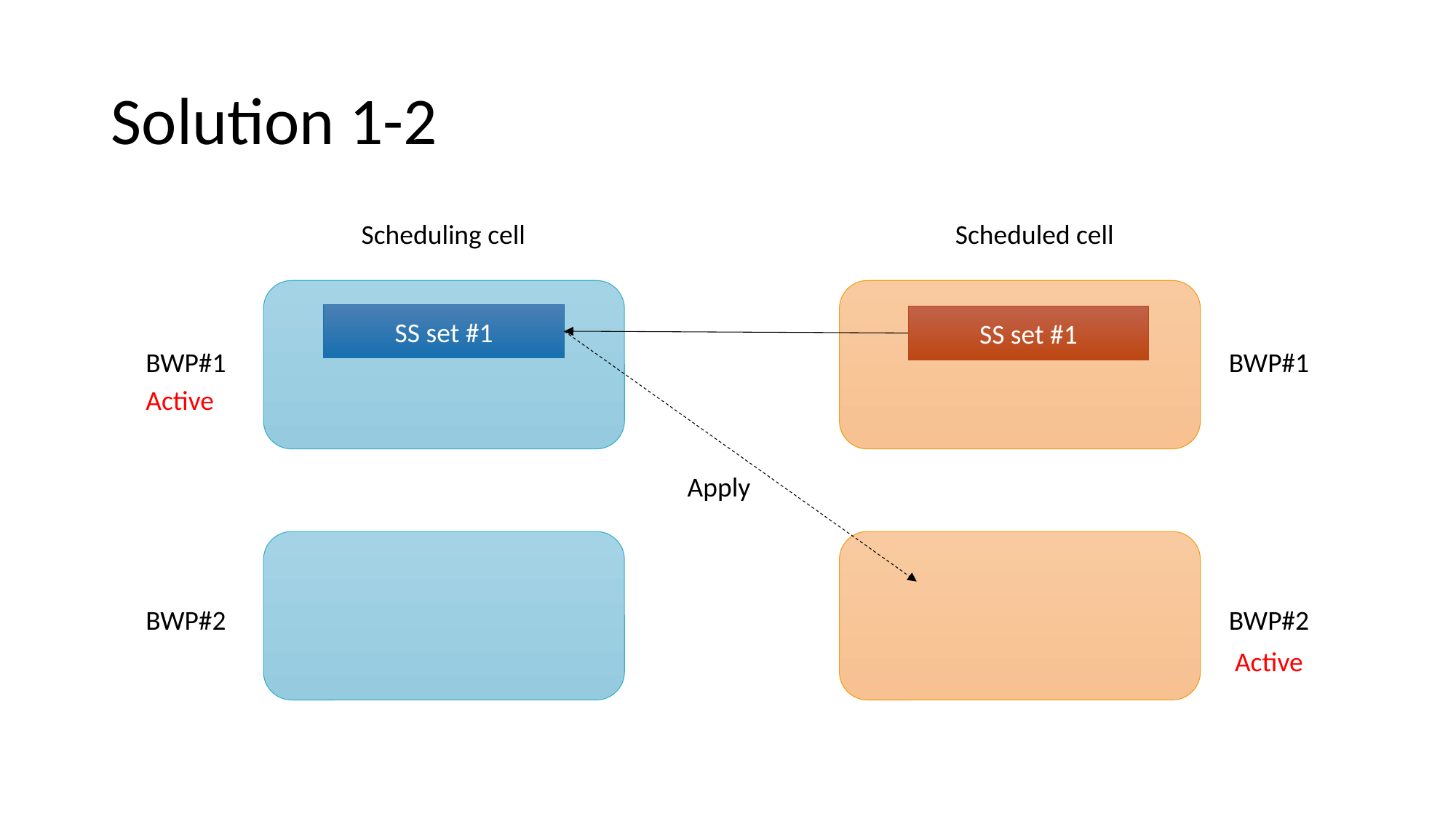

# Solution 1-2
Scheduling cell
Scheduled cell

SS set #1
SS set #1
BWP#1
BWP#1
Active
Apply

BWP#2
BWP#2
Active